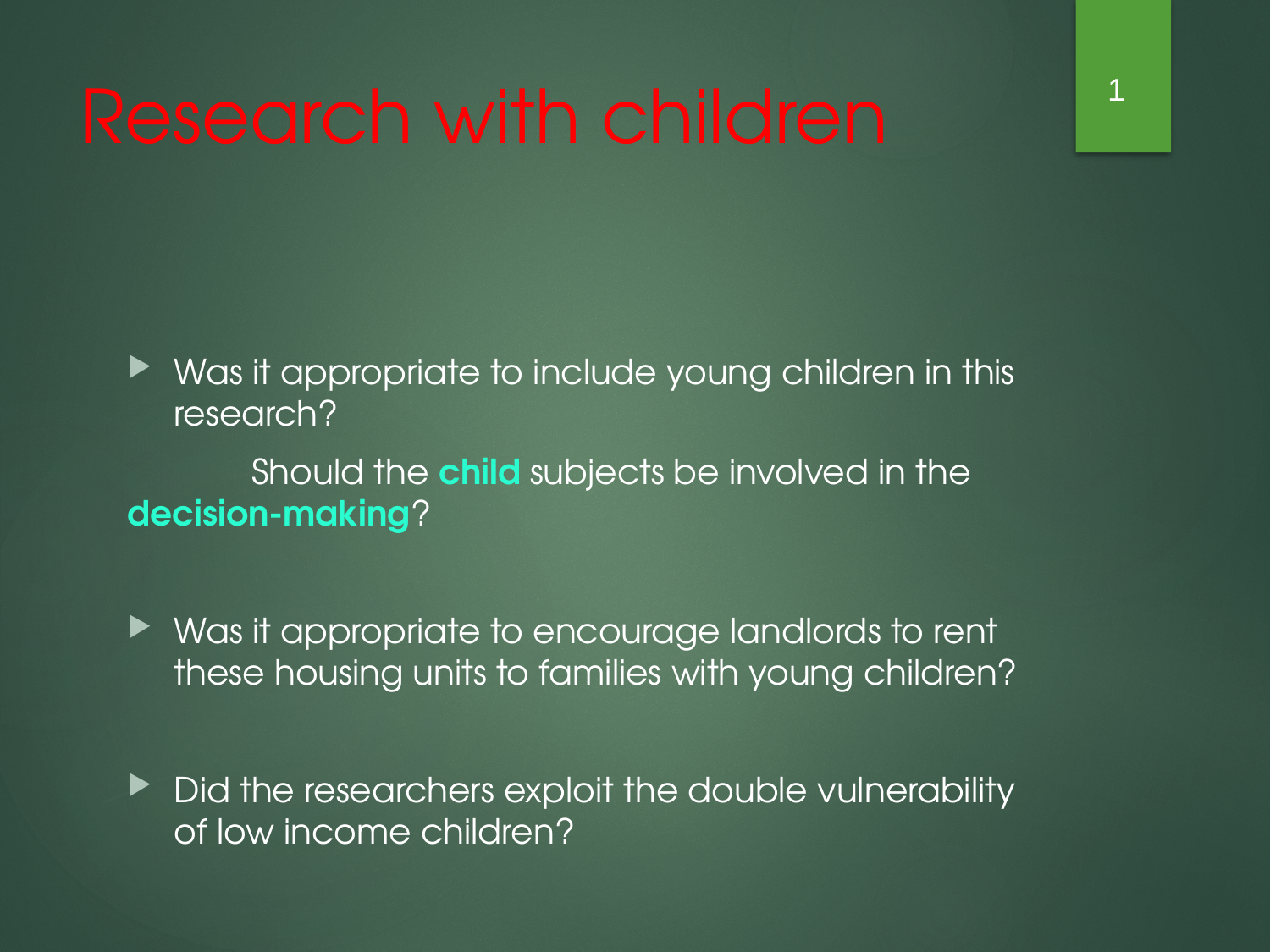

# Research with children
1

Was it appropriate to include young children in this research?
	Should the child subjects be involved in the decision-making?

Was it appropriate to encourage landlords to rent these housing units to families with young children?

Did the researchers exploit the double vulnerability of low income children?